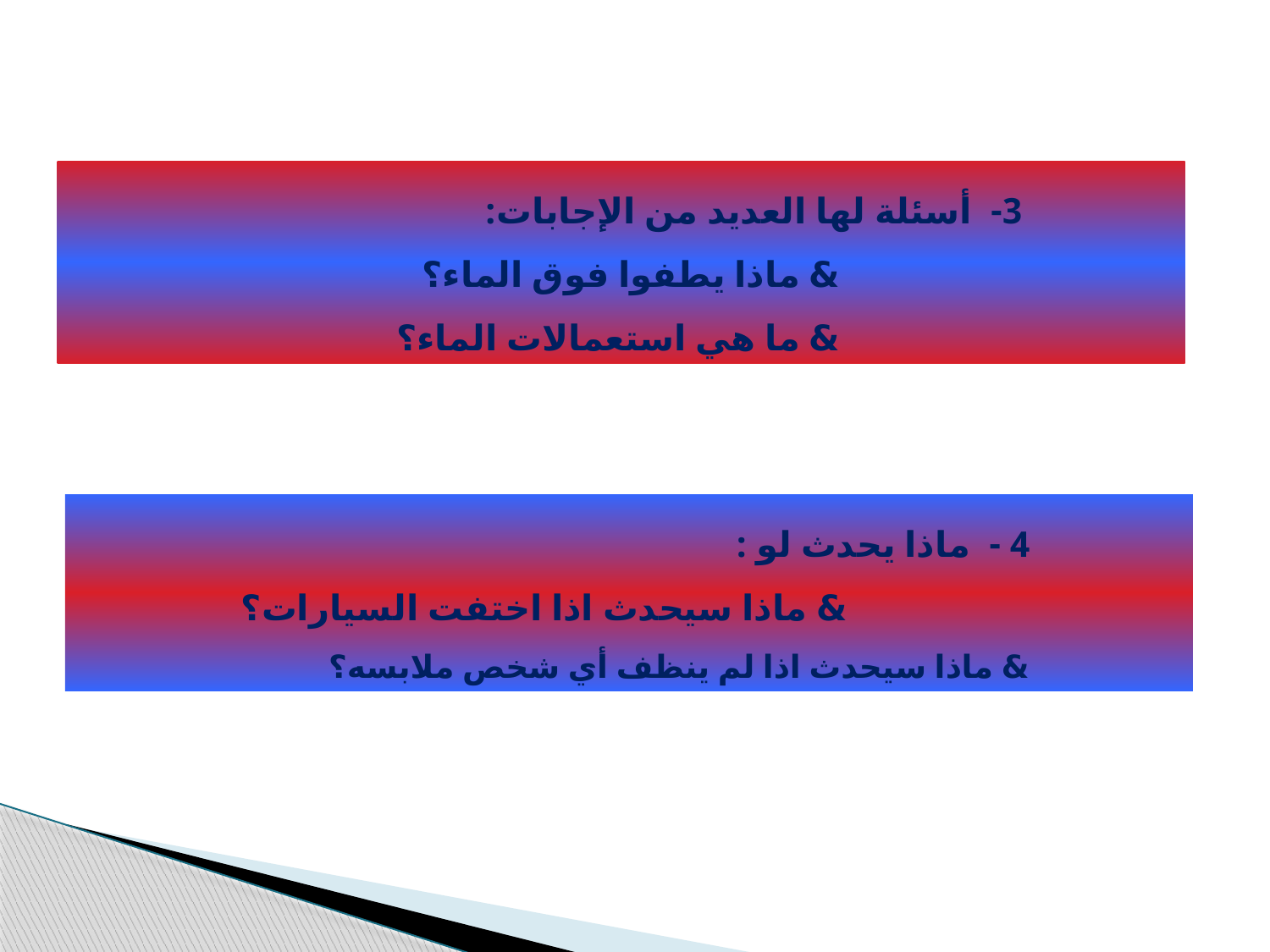

3-  أسئلة لها العديد من الإجابات:
                    & ماذا يطفوا فوق الماء؟
                    & ما هي استعمالات الماء؟
4 -  ماذا يحدث لو :
                    & ماذا سيحدث اذا اختفت السيارات؟
& ماذا سيحدث اذا لم ينظف أي شخص ملابسه؟